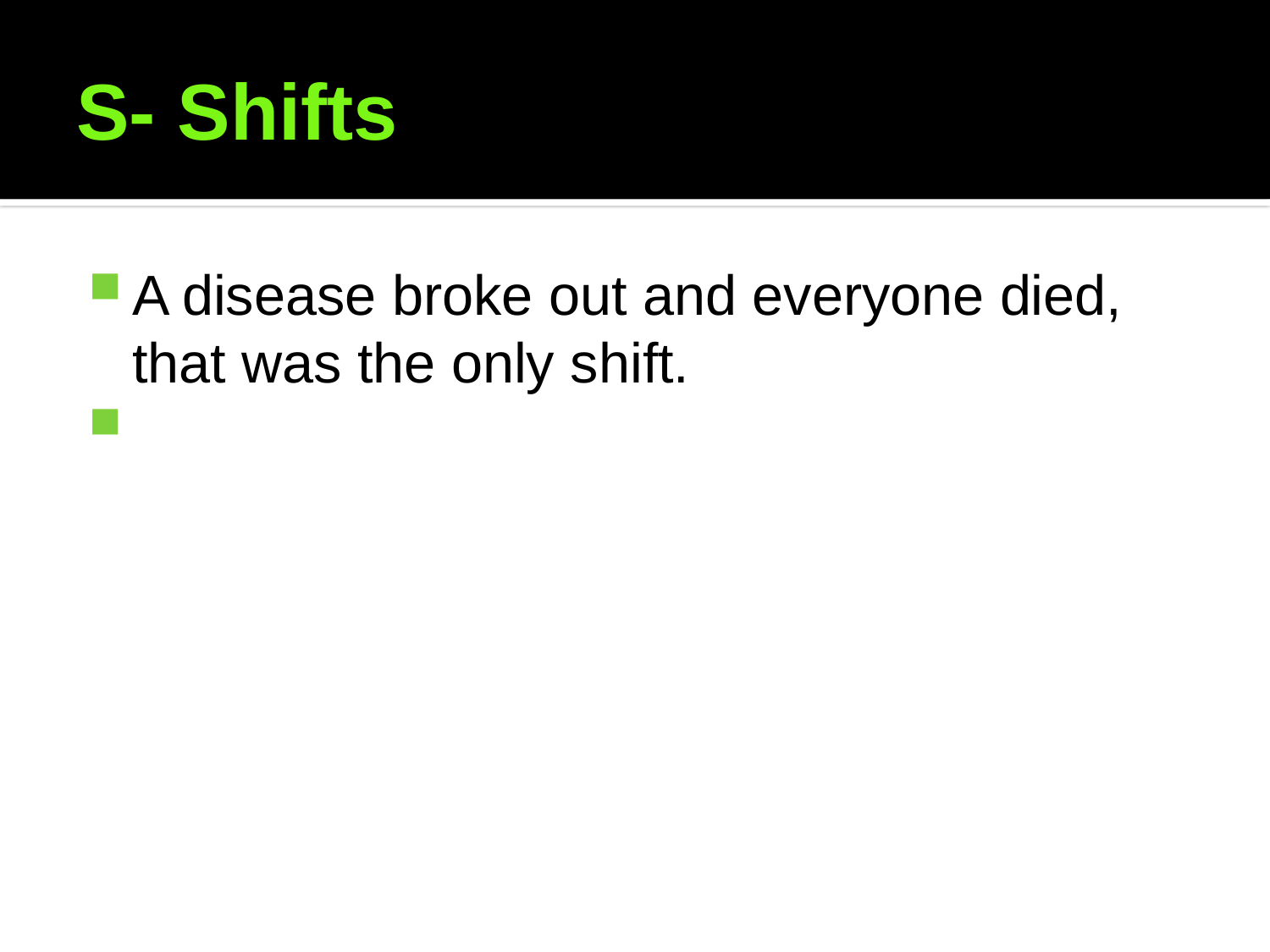

# S- Shifts
A disease broke out and everyone died, that was the only shift.